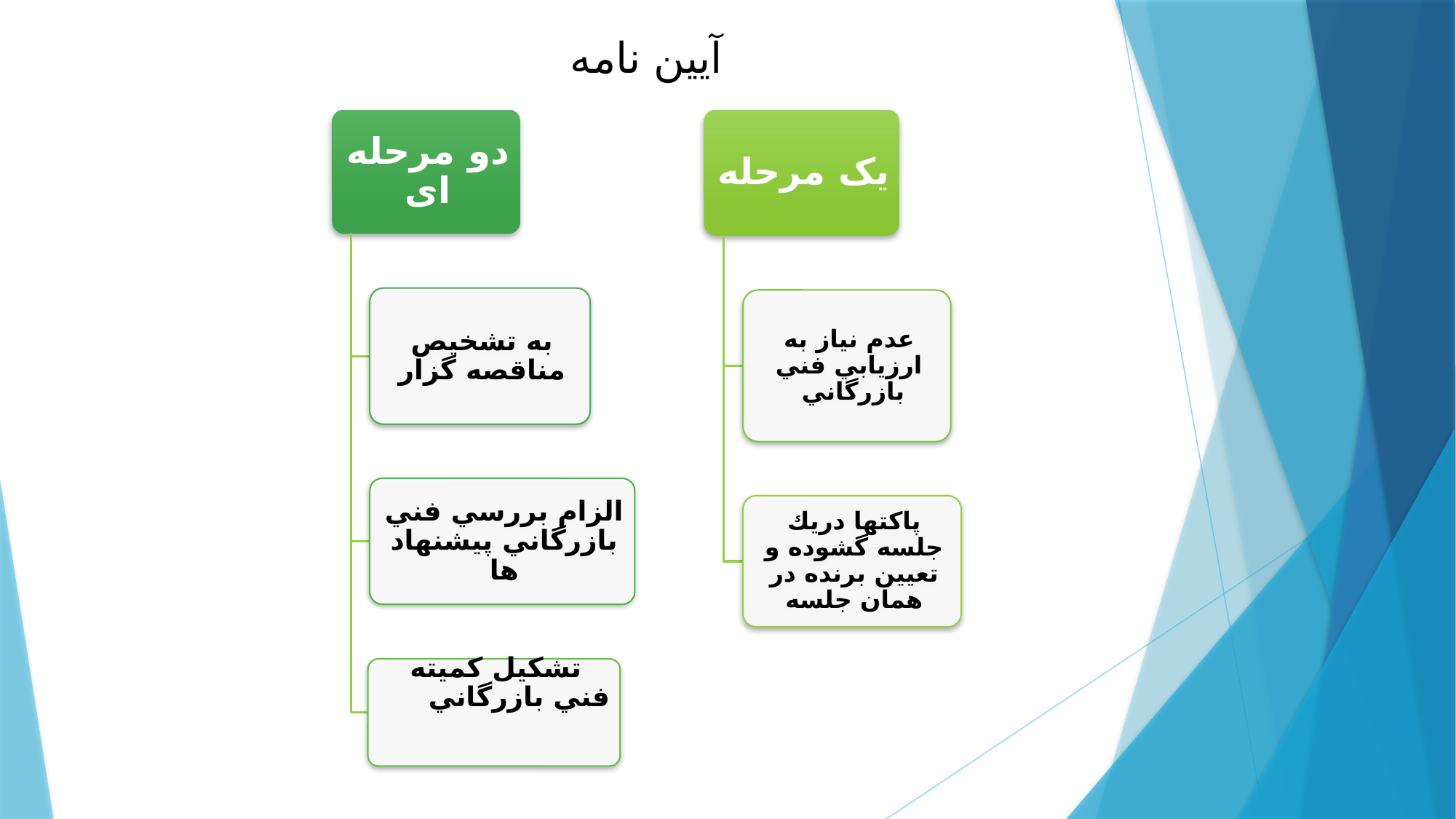

آیین نامه
دو مرحله ای
به تشخيص مناقصه گزار
الزام بررسي فني بازرگاني پيشنهاد ها
تشكيل كميته فني بازرگاني
یک مرحله
عدم نياز به ارزيابي فني بازرگاني
پاكتها دريك جلسه گشوده و تعیین برنده در همان جلسه